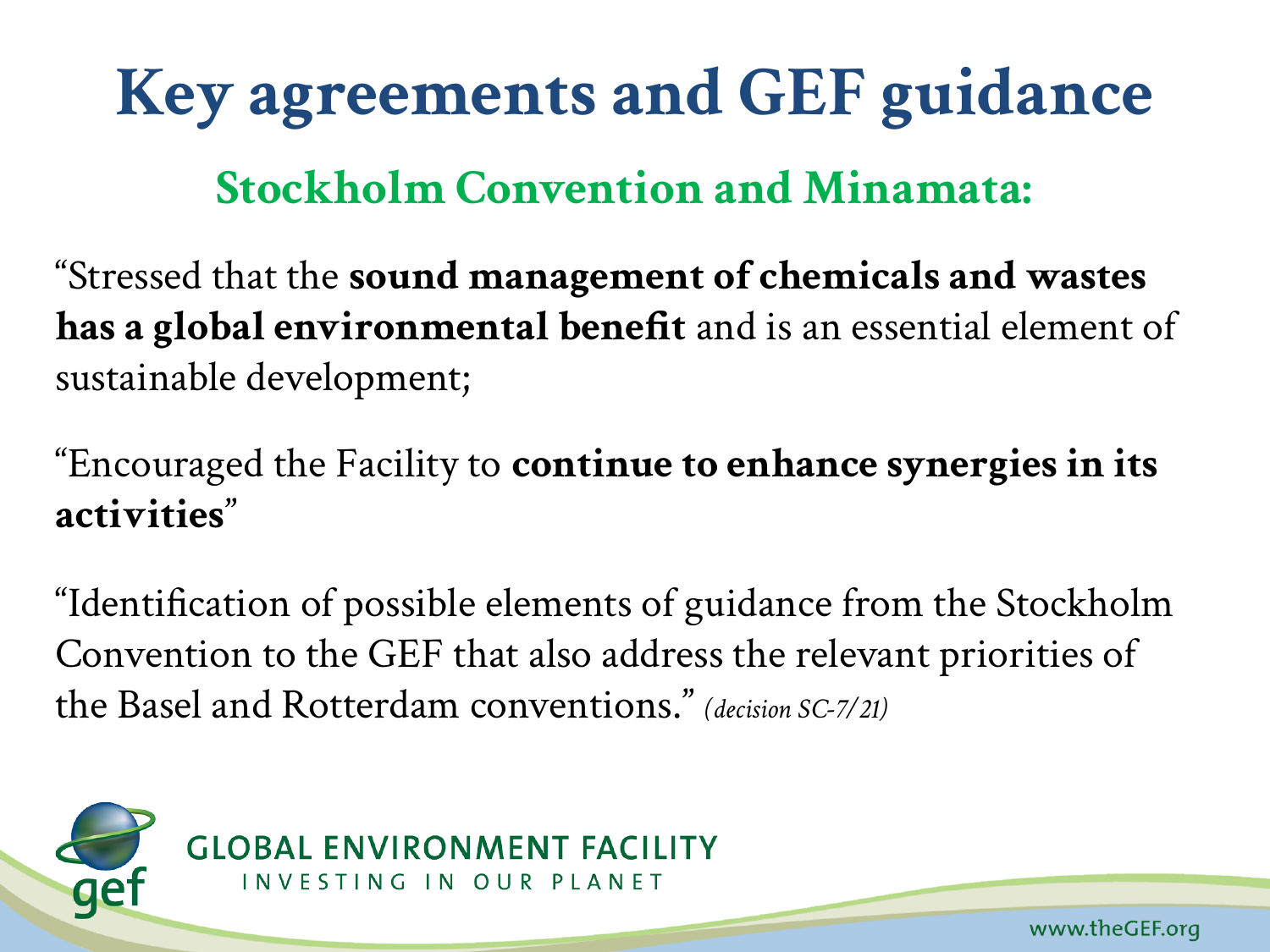

# Key agreements and GEF guidance
Stockholm Convention and Minamata:

“Stressed that the sound management of chemicals and wastes has a global environmental benefit and is an essential element of sustainable development;

“Encouraged the Facility to continue to enhance synergies in its activities”

“Identification of possible elements of guidance from the Stockholm Convention to the GEF that also address the relevant priorities of the Basel and Rotterdam conventions.” (decision SC-7/21)